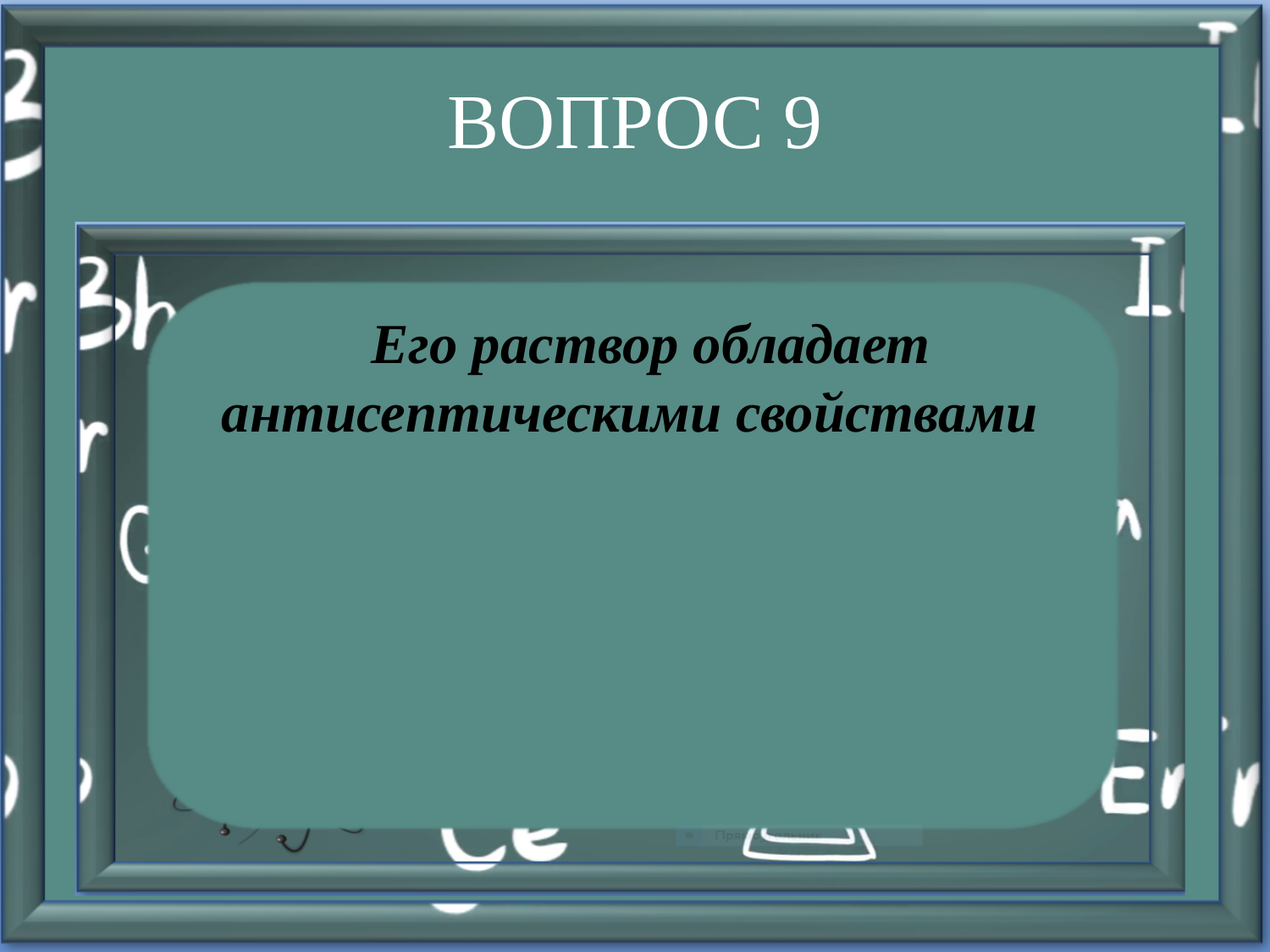

# ВОПРОС 9

   Его раствор обладает антисептическими свойствами